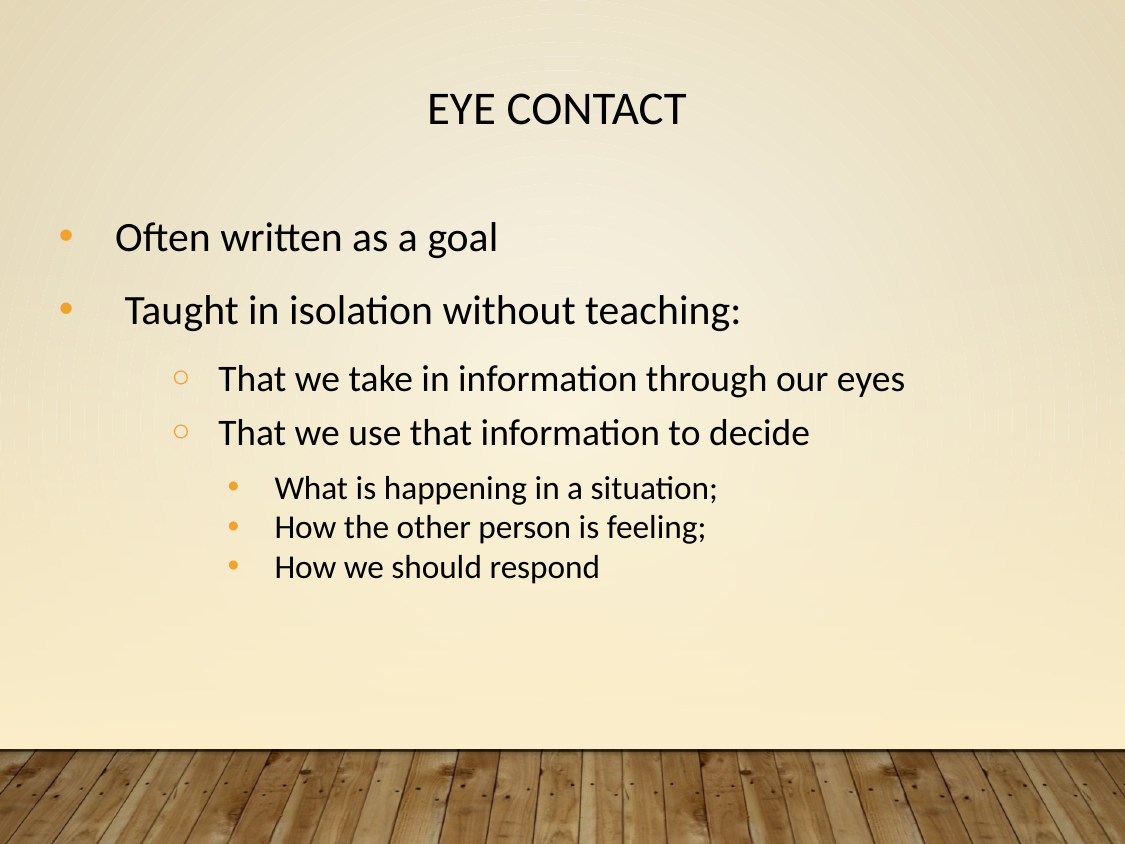

# Eye Contact
Often written as a goal
 Taught in isolation without teaching:
That we take in information through our eyes
That we use that information to decide
What is happening in a situation;
How the other person is feeling;
How we should respond